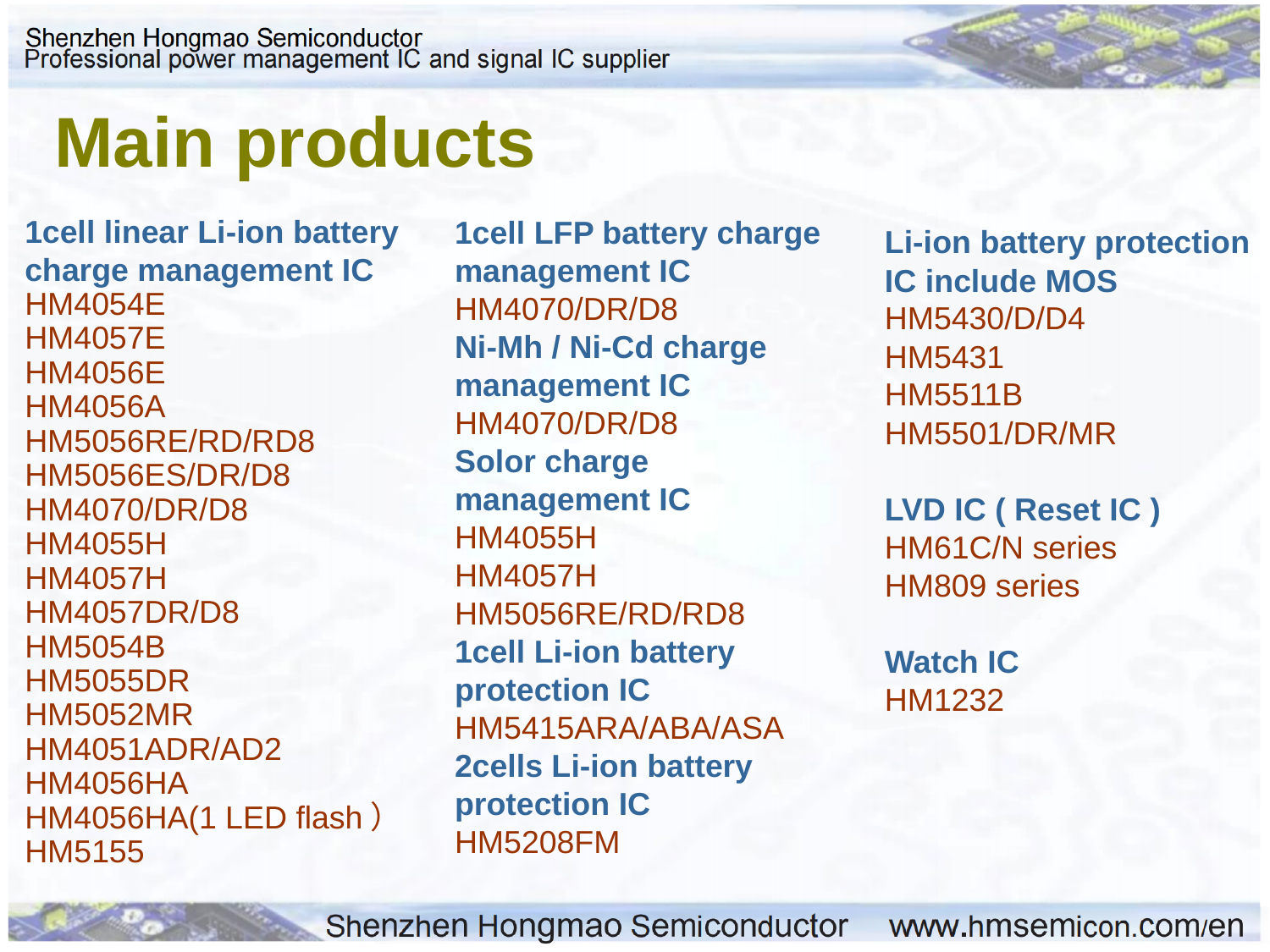

Main products

1cell linear Li-ion battery
charge management IC
HM4054E
HM4057E
HM4056E
HM4056A
HM5056RE/RD/RD8
HM5056ES/DR/D8
HM4070/DR/D8
HM4055H
HM4057H
HM4057DR/D8
HM5054B
HM5055DR
HM5052MR
HM4051ADR/AD2
HM4056HA
HM4056HA(1 LED flash）
HM5155
1cell LFP battery charge
management IC
HM4070/DR/D8
Ni-Mh / Ni-Cd charge management IC
HM4070/DR/D8
Solor charge management IC
HM4055H
HM4057H
HM5056RE/RD/RD8
1cell Li-ion battery protection IC
HM5415ARA/ABA/ASA
2cells Li-ion battery protection IC
HM5208FM

Li-ion battery protection IC include MOS
HM5430/D/D4
HM5431
HM5511B
HM5501/DR/MR

LVD IC ( Reset IC )
HM61C/N series
HM809 series

Watch IC
HM1232